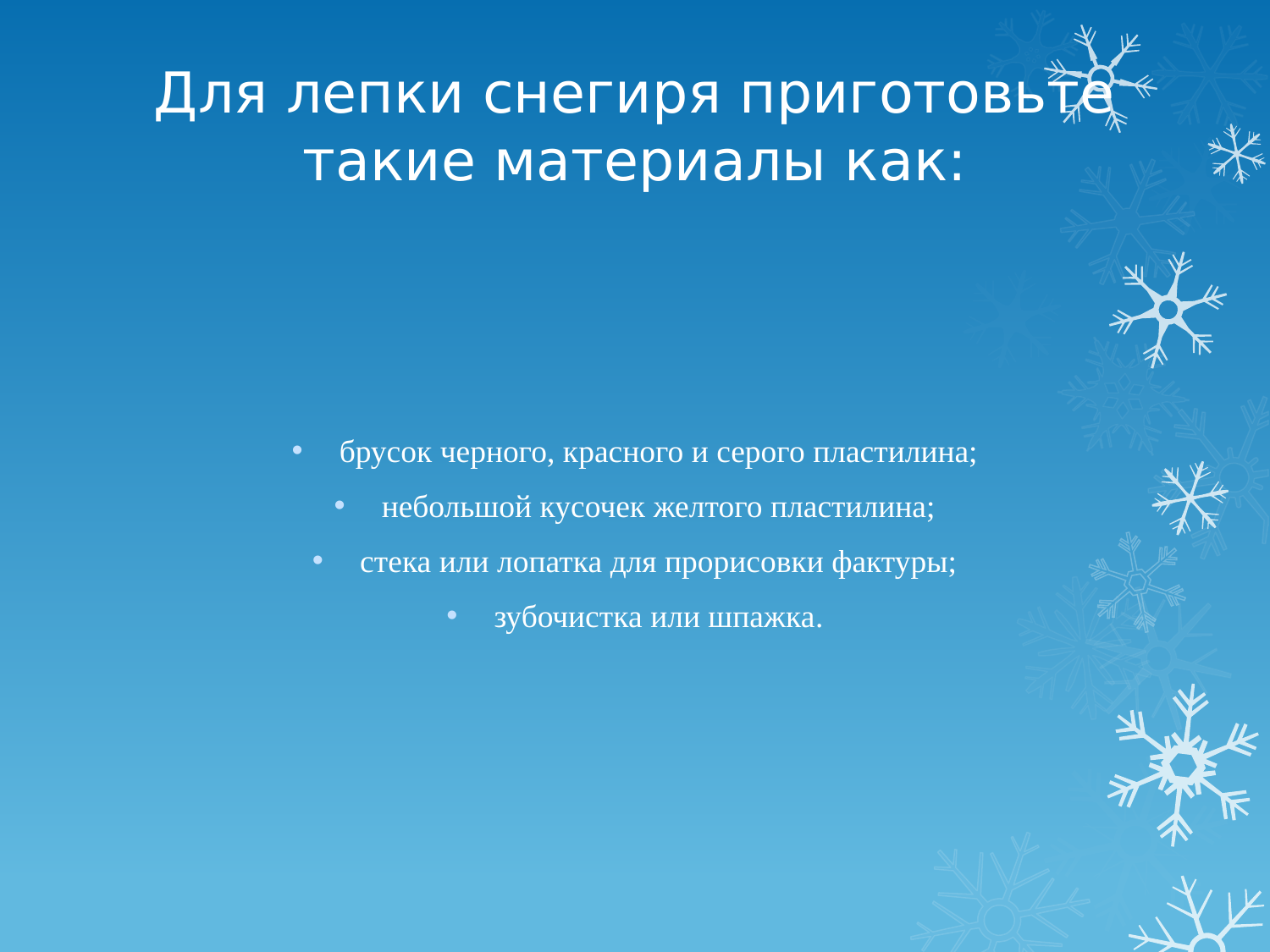

# Для лепки снегиря приготовьте такие материалы как:
брусок черного, красного и серого пластилина;
небольшой кусочек желтого пластилина;
стека или лопатка для прорисовки фактуры;
зубочистка или шпажка.